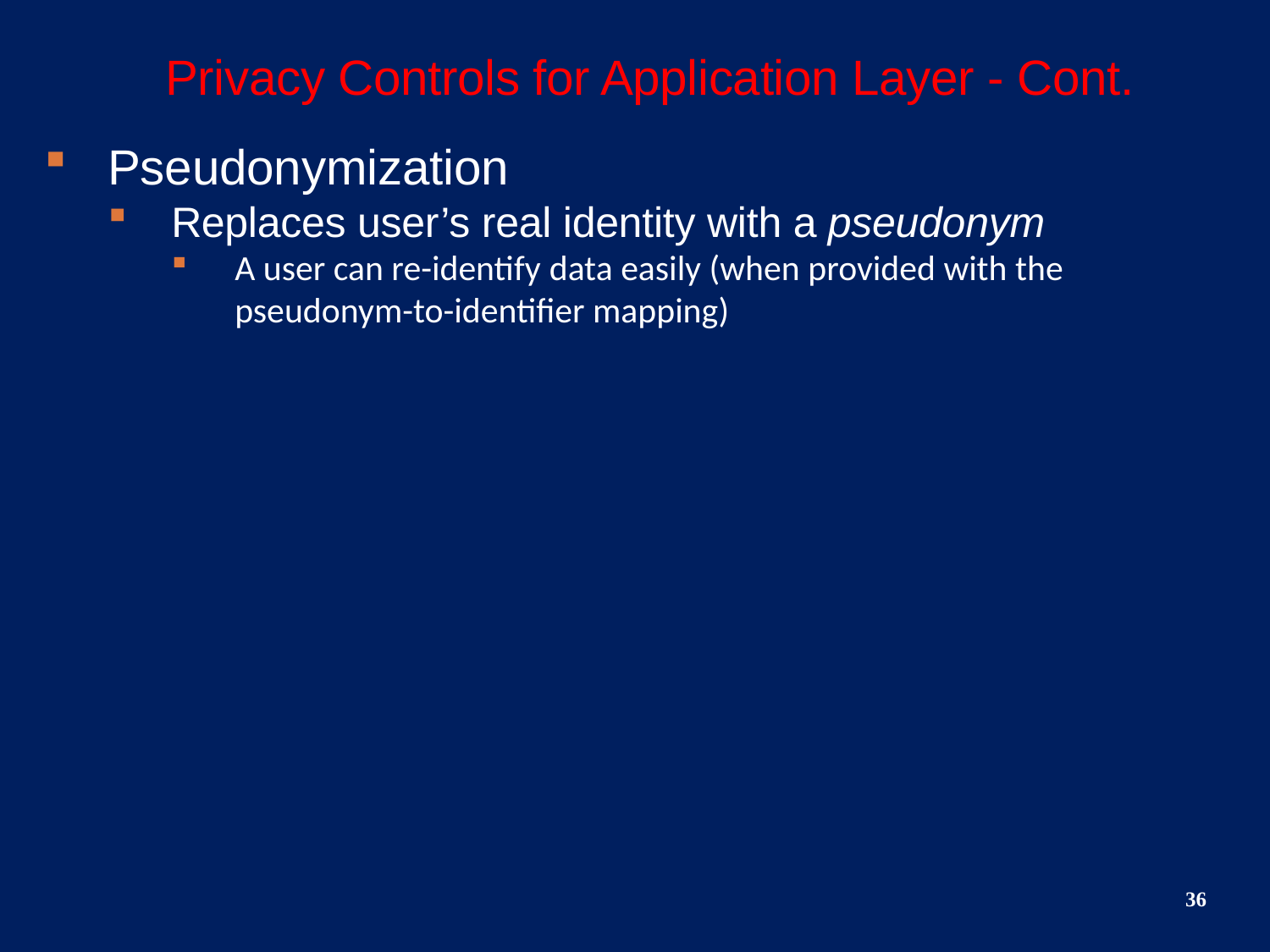

# Privacy Controls for Application Layer - Cont.
Pseudonymization
Replaces user’s real identity with a pseudonym
A user can re-identify data easily (when provided with the pseudonym-to-identifier mapping)
36